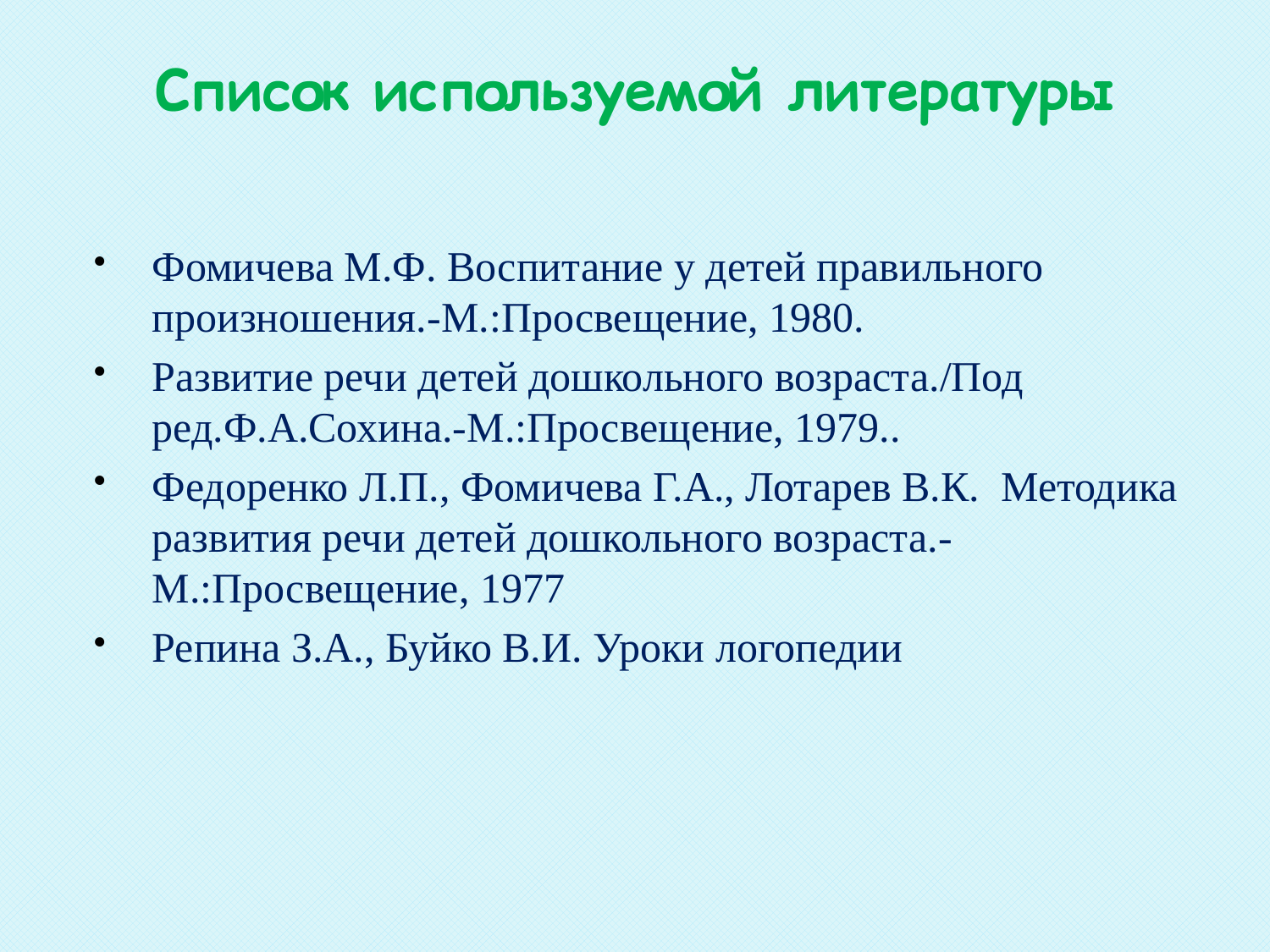

# Список используемой литературы
Фомичева М.Ф. Воспитание у детей правильного произношения.-М.:Просвещение, 1980.
Развитие речи детей дошкольного возраста./Под ред.Ф.А.Сохина.-М.:Просвещение, 1979..
Федоренко Л.П., Фомичева Г.А., Лотарев В.К.  Методика развития речи детей дошкольного возраста.-М.:Просвещение, 1977
Репина З.А., Буйко В.И. Уроки логопедии